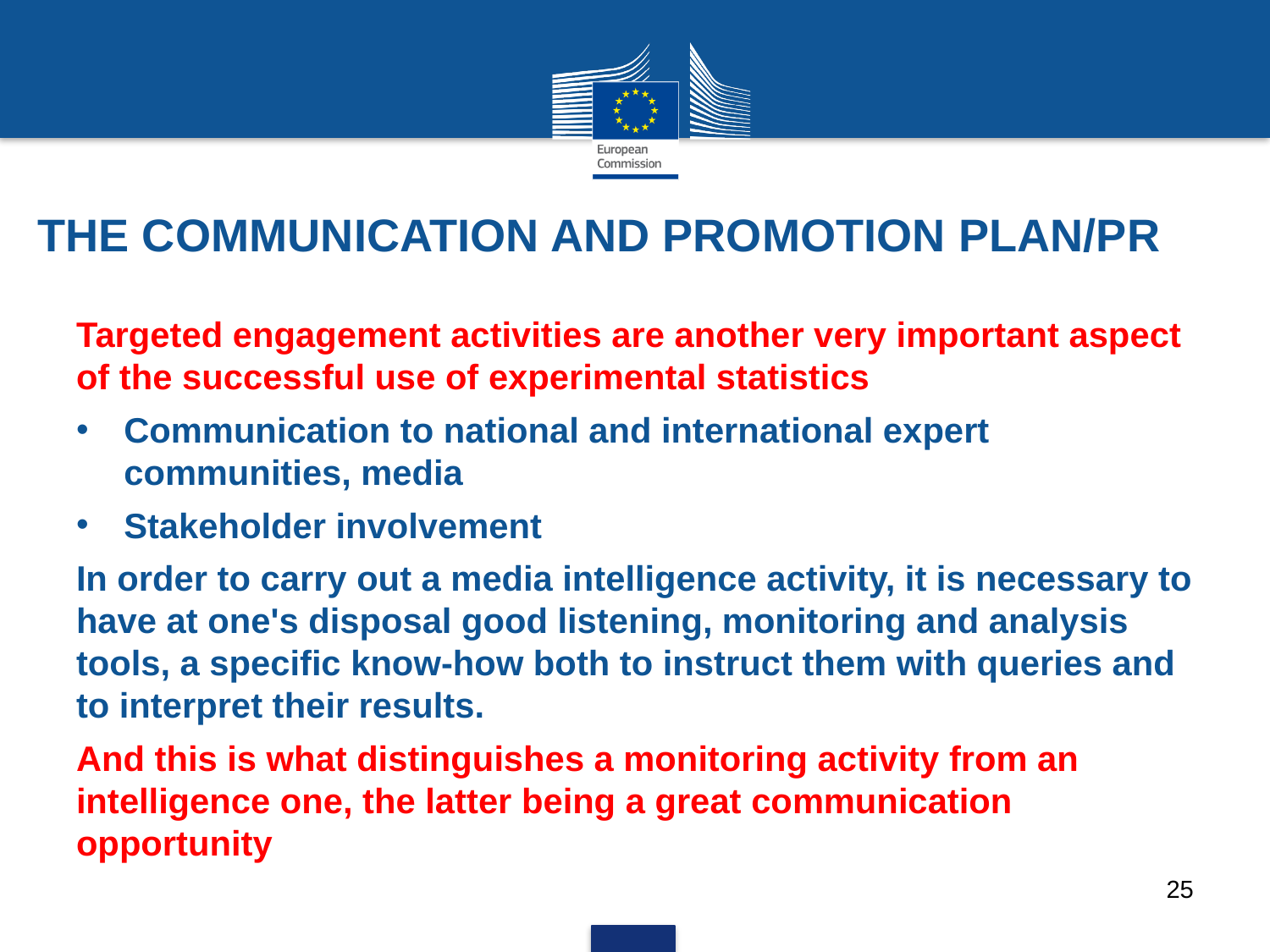

# THE COMMUNICATION AND PROMOTION PLAN/PR
Targeted engagement activities are another very important aspect of the successful use of experimental statistics
Communication to national and international expert communities, media
Stakeholder involvement
In order to carry out a media intelligence activity, it is necessary to have at one's disposal good listening, monitoring and analysis tools, a specific know-how both to instruct them with queries and to interpret their results.
And this is what distinguishes a monitoring activity from an intelligence one, the latter being a great communication opportunity

25